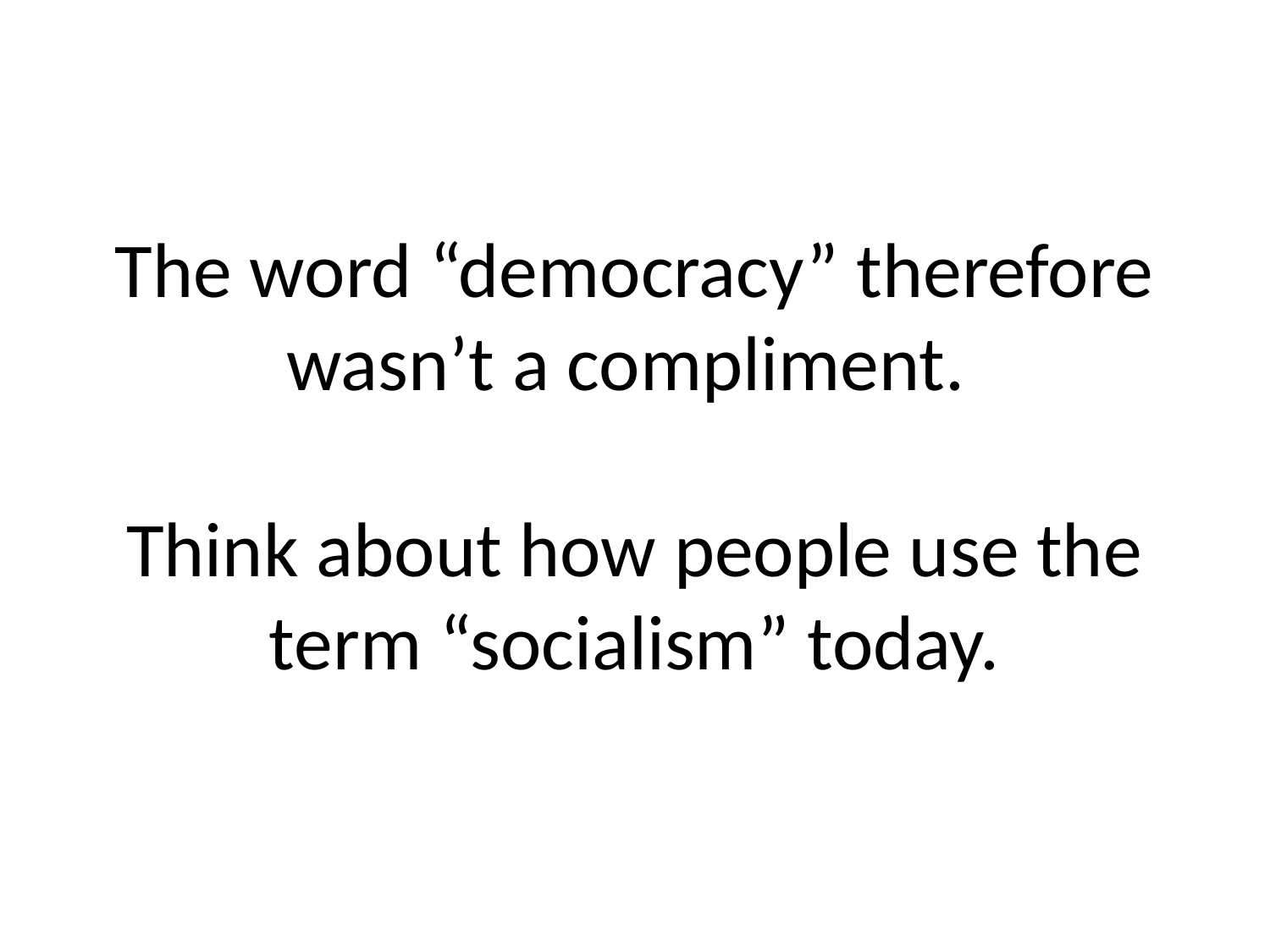

# The word “democracy” therefore wasn’t a compliment. Think about how people use the term “socialism” today.